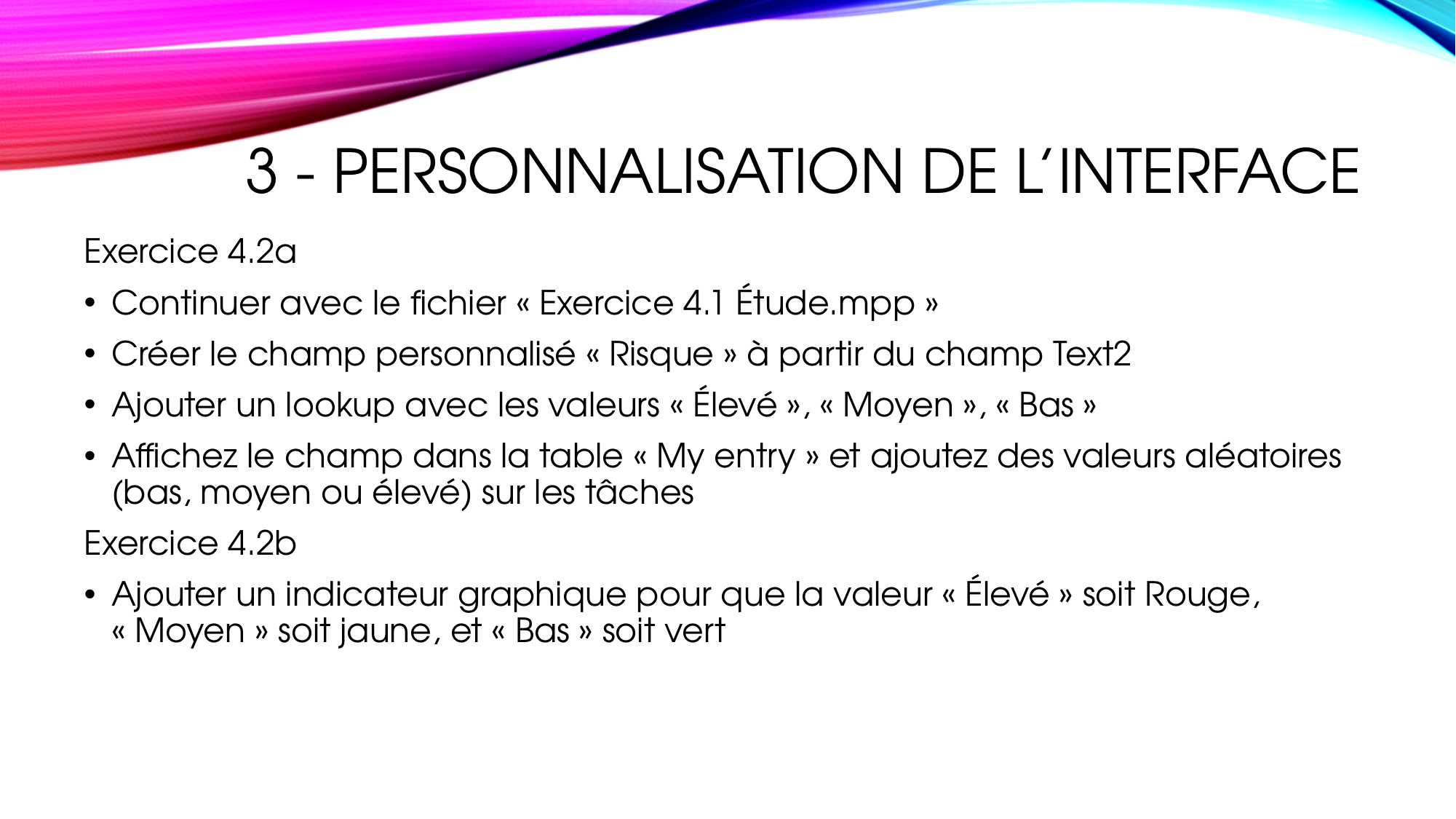

# 3 - Personnalisation de l’interface
Exercice 4.2a
Continuer avec le fichier « Exercice 4.1 Étude.mpp »
Créer le champ personnalisé « Risque » à partir du champ Text2
Ajouter un lookup avec les valeurs « Élevé », « Moyen », « Bas »
Affichez le champ dans la table « My entry » et ajoutez des valeurs aléatoires (bas, moyen ou élevé) sur les tâches
Exercice 4.2b
Ajouter un indicateur graphique pour que la valeur « Élevé » soit Rouge, « Moyen » soit jaune, et « Bas » soit vert